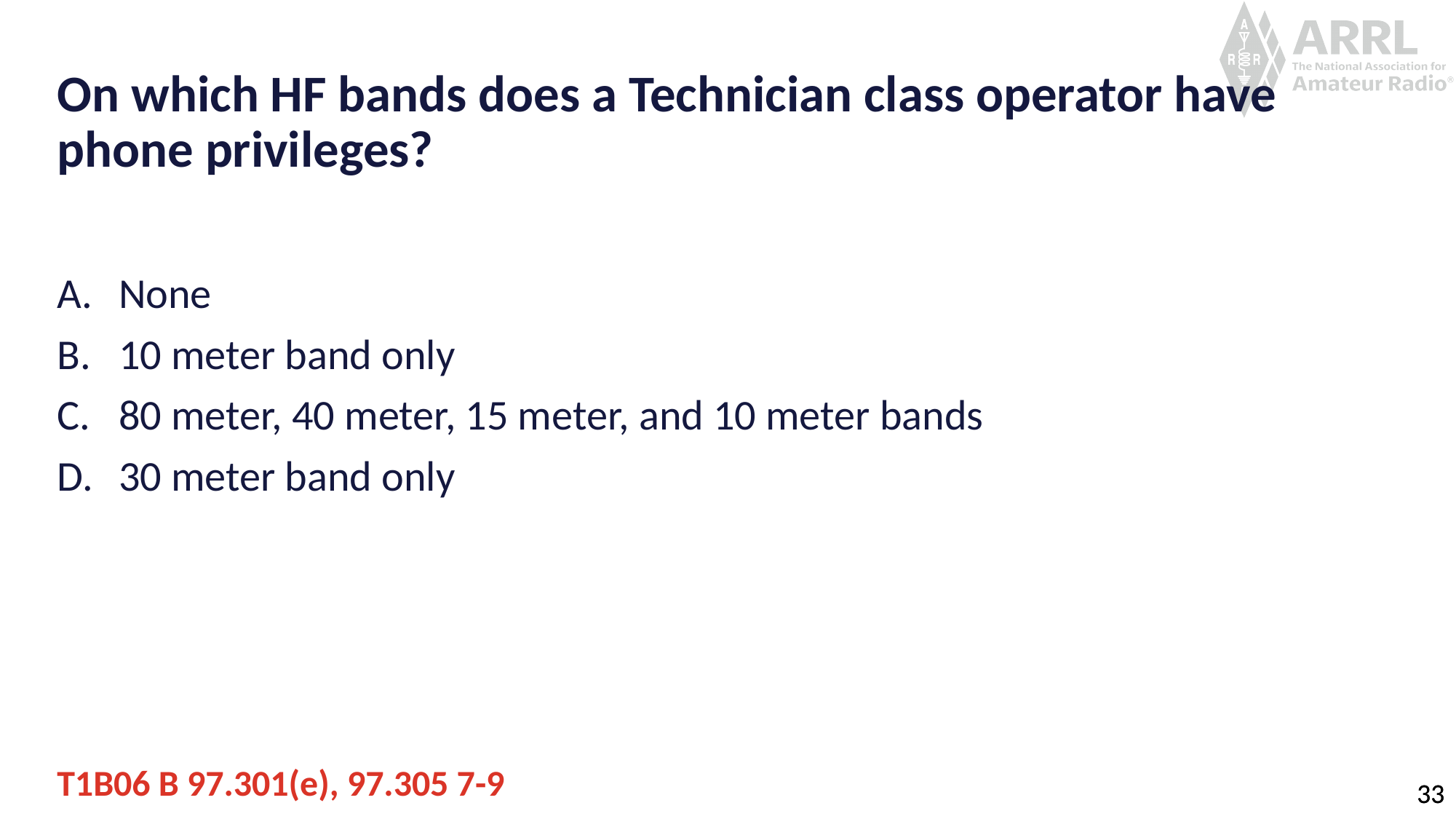

# On which HF bands does a Technician class operator have phone privileges?
None
10 meter band only
80 meter, 40 meter, 15 meter, and 10 meter bands
30 meter band only
T1B06 B 97.301(e), 97.305 7-9